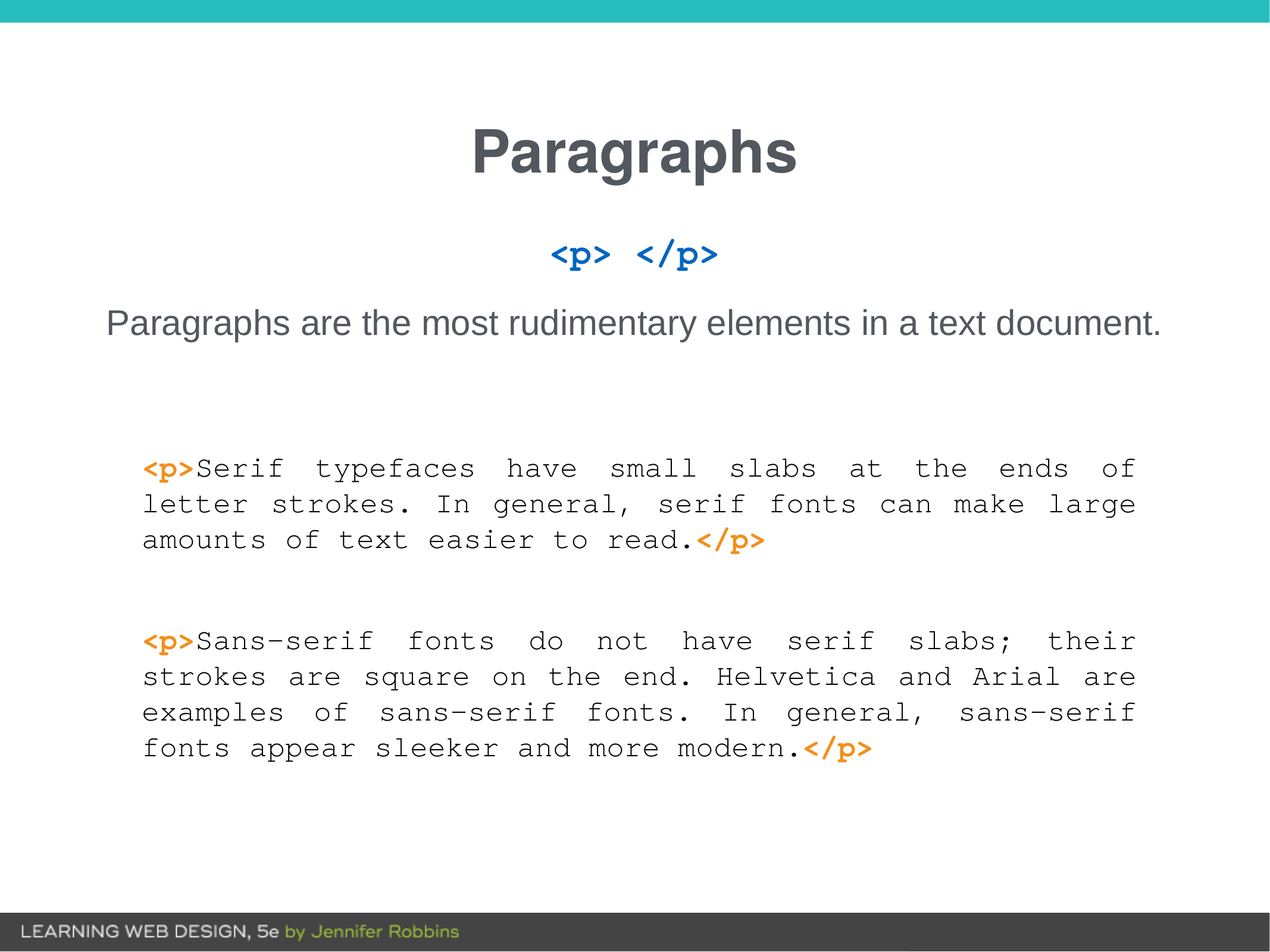

# Paragraphs
<p> </p>
Paragraphs are the most rudimentary elements in a text document.
<p>Serif typefaces have small slabs at the ends of letter strokes. In general, serif fonts can make large amounts of text easier to read.</p>

<p>Sans-serif fonts do not have serif slabs; their strokes are square on the end. Helvetica and Arial are examples of sans-serif fonts. In general, sans-serif fonts appear sleeker and more modern.</p>